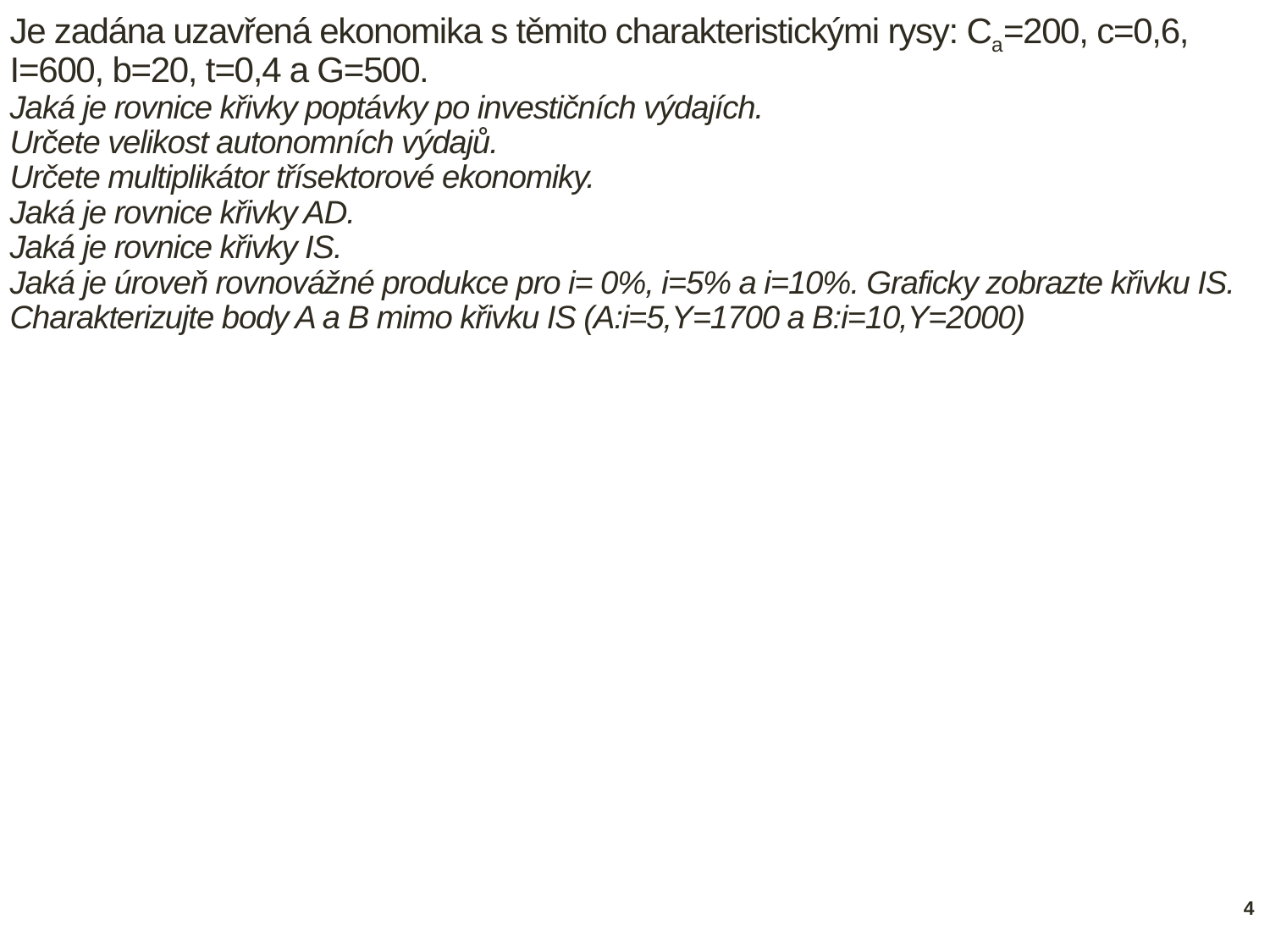

Je zadána uzavřená ekonomika s těmito charakteristickými rysy: Ca=200, c=0,6, I=600, b=20, t=0,4 a G=500.
Jaká je rovnice křivky poptávky po investičních výdajích.
Určete velikost autonomních výdajů.
Určete multiplikátor třísektorové ekonomiky.
Jaká je rovnice křivky AD.
Jaká je rovnice křivky IS.
Jaká je úroveň rovnovážné produkce pro i= 0%, i=5% a i=10%. Graficky zobrazte křivku IS.
Charakterizujte body A a B mimo křivku IS (A:i=5,Y=1700 a B:i=10,Y=2000)
4